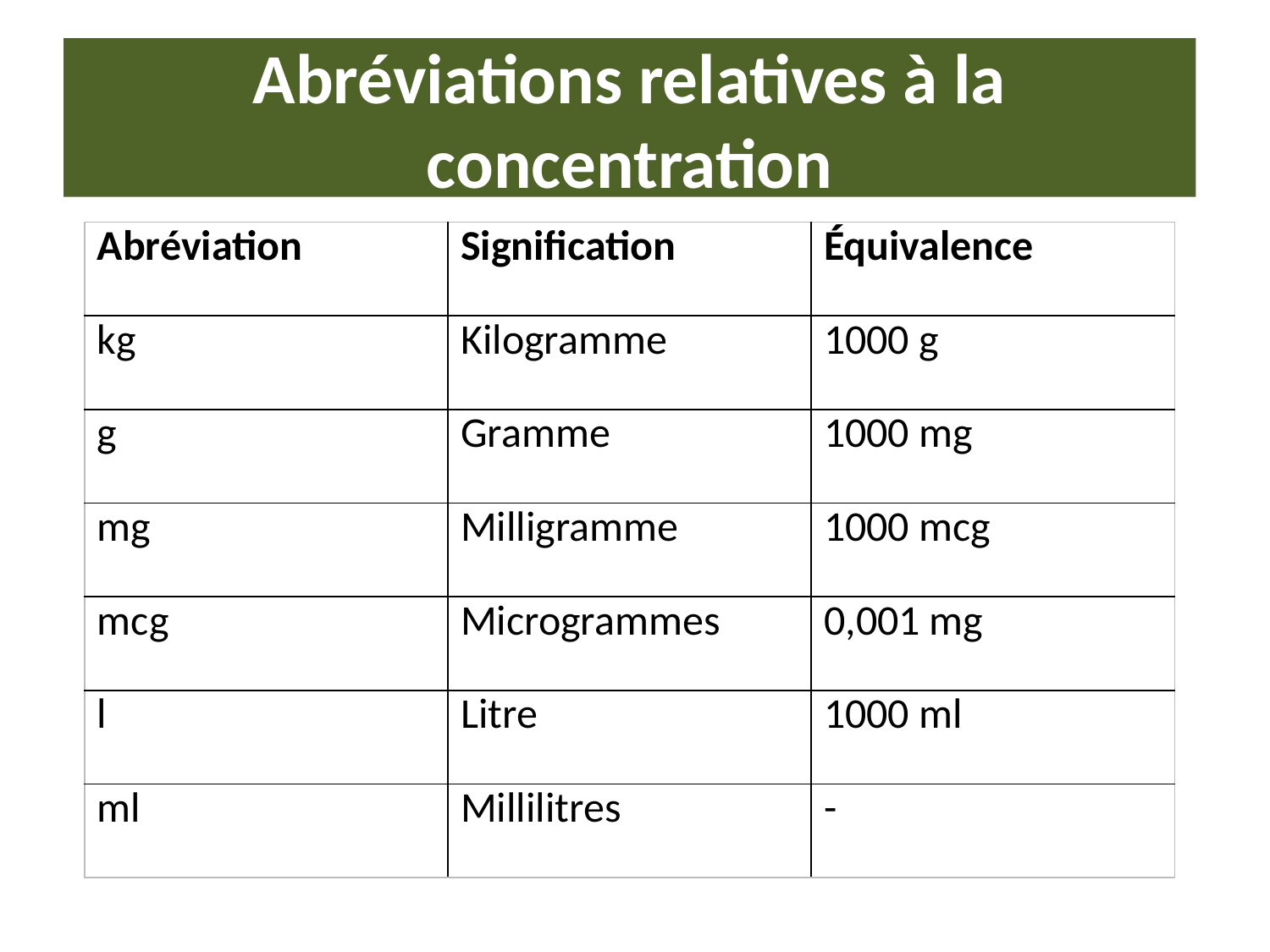

# Abréviations relatives à la concentration
| Abréviation | Signification | Équivalence |
| --- | --- | --- |
| kg | Kilogramme | 1000 g |
| g | Gramme | 1000 mg |
| mg | Milligramme | 1000 mcg |
| mcg | Microgrammes | 0,001 mg |
| l | Litre | 1000 ml |
| ml | Millilitres | - |